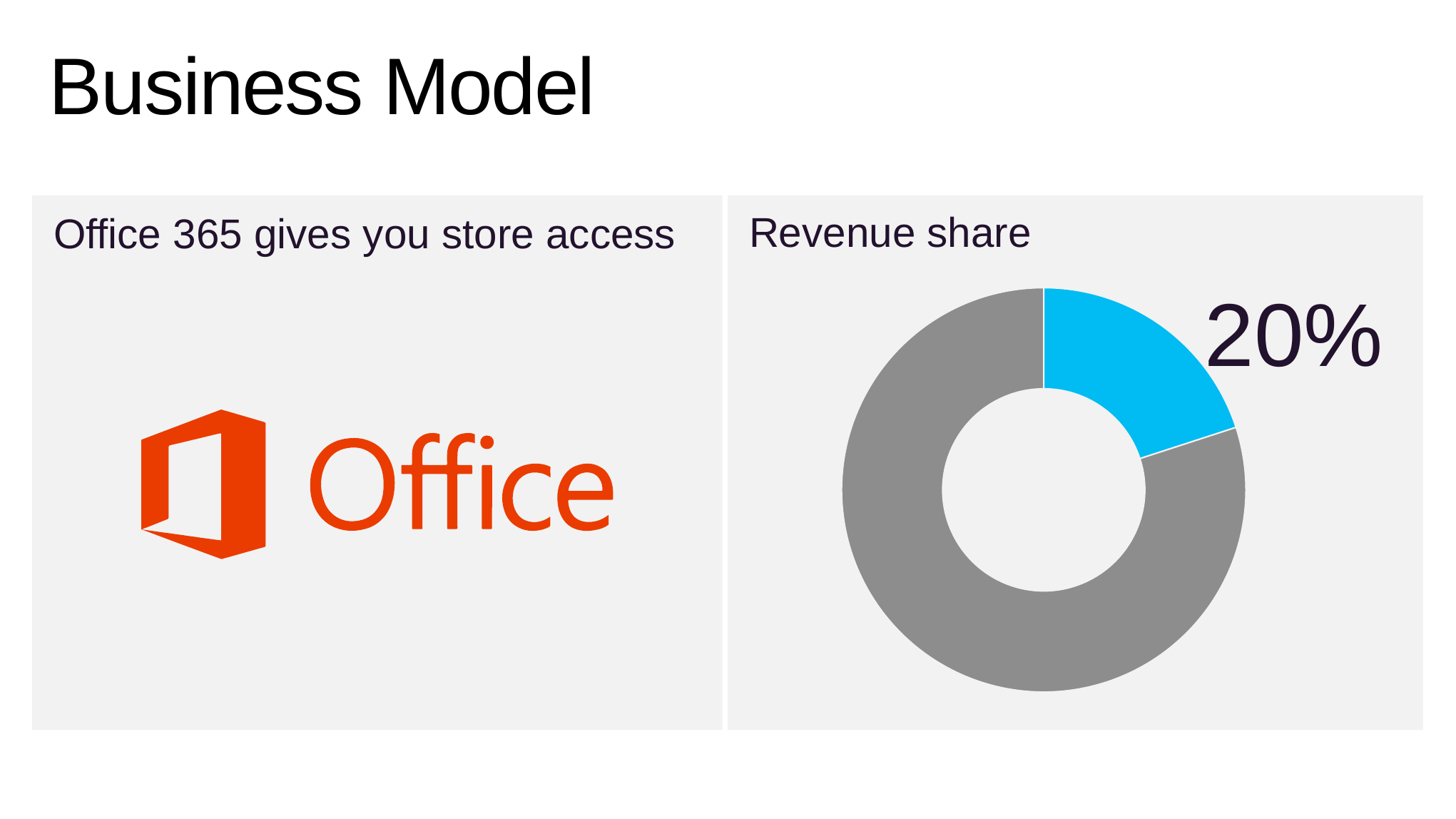

# Business Model
Revenue share

20%

### Chart

| Category | Column1 |
|---|---|
| Revenue Share | 0.2 |
Office 365 gives you store access